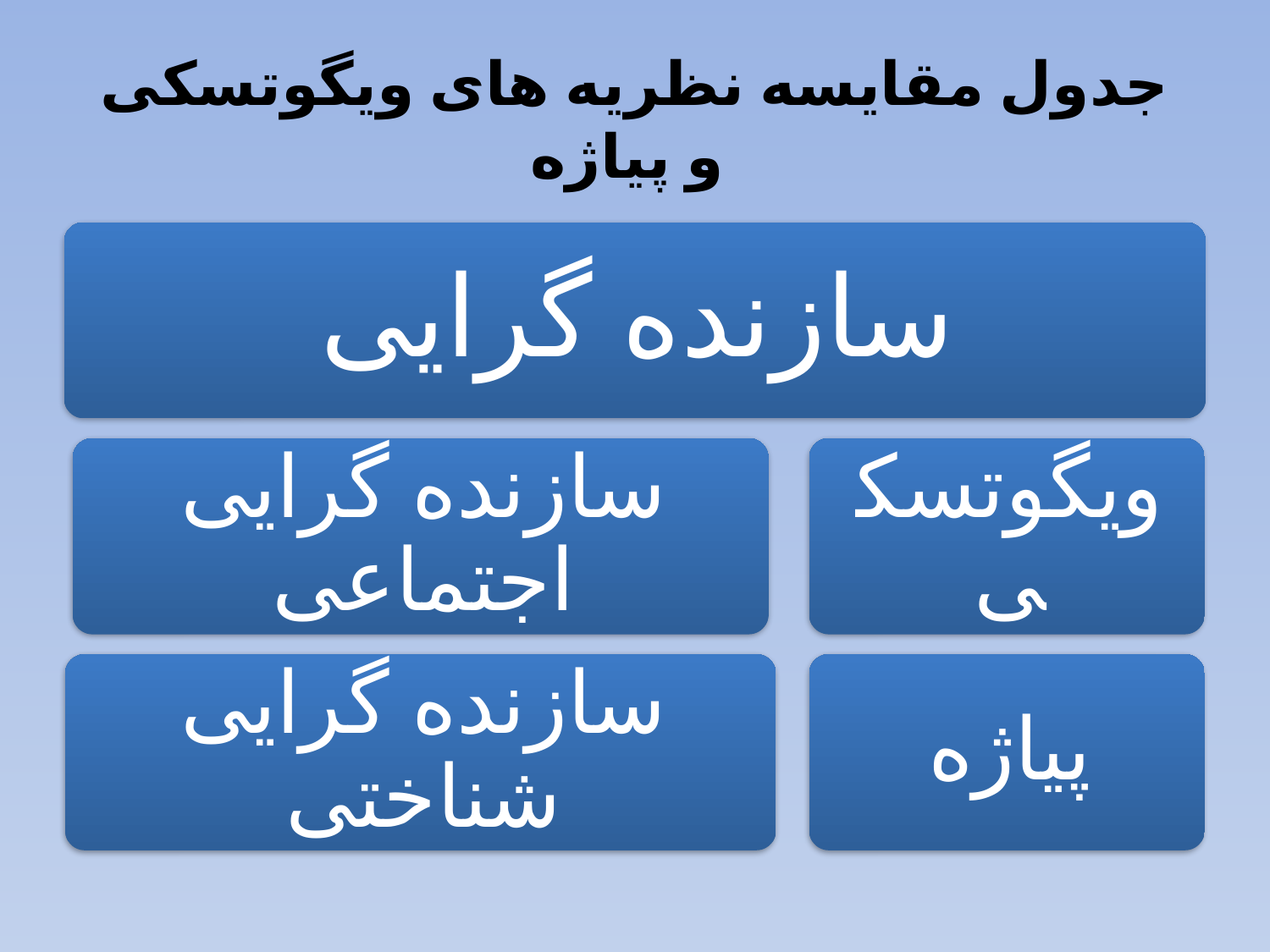

# جدول مقایسه نظریه های ویگوتسکی و پیاژه
سازنده گرایی
سازنده گرایی اجتماعی
سازنده گرایی شناختی
ویگوتسکی
پیاژه